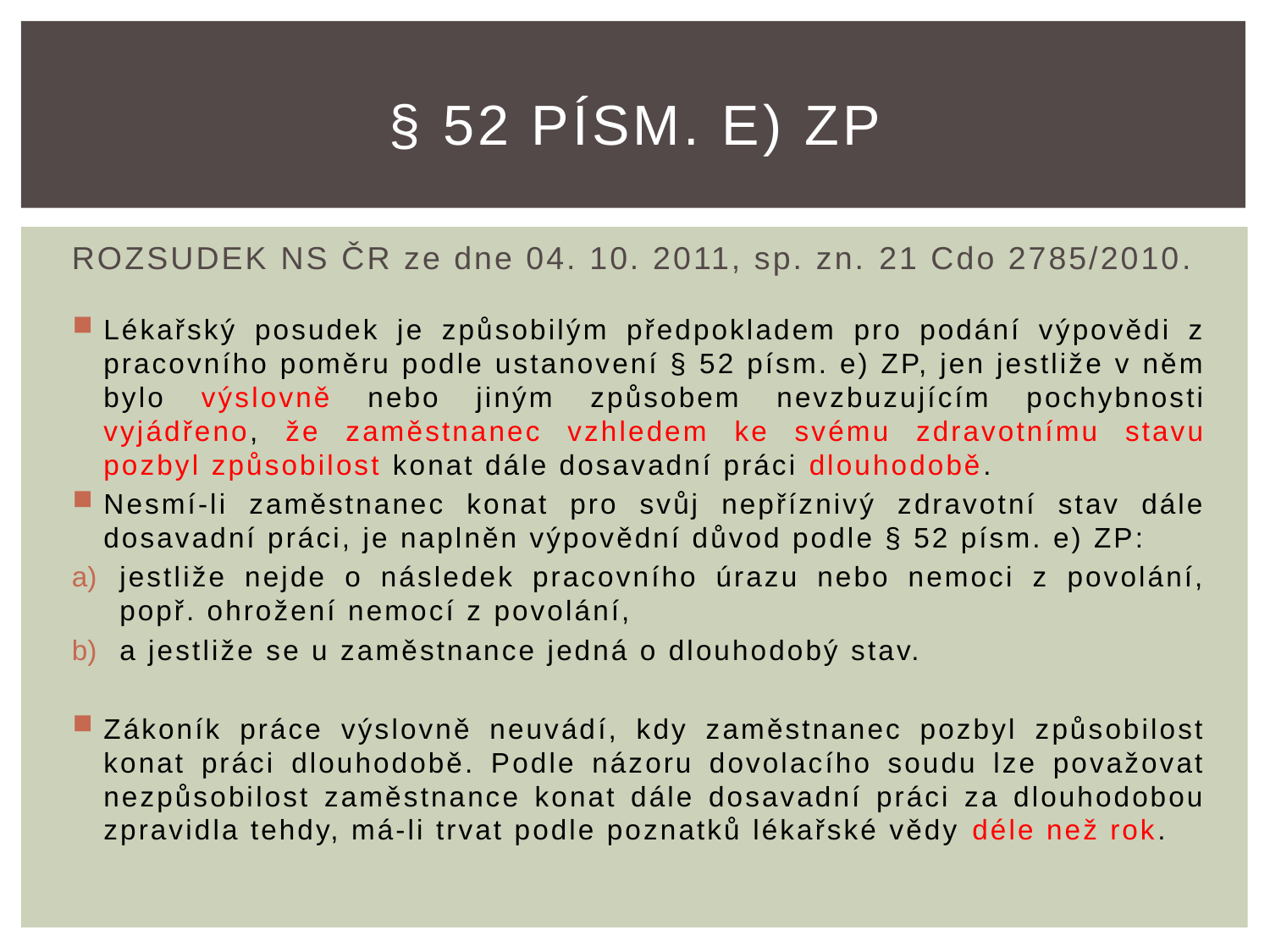

# § 52 písm. E) ZP
ROZSUDEK NS ČR ze dne 04. 10. 2011, sp. zn. 21 Cdo 2785/2010.

Lékařský posudek je způsobilým předpokladem pro podání výpovědi z pracovního poměru podle ustanovení § 52 písm. e) ZP, jen jestliže v něm bylo výslovně nebo jiným způsobem nevzbuzujícím pochybnosti vyjádřeno, že zaměstnanec vzhledem ke svému zdravotnímu stavu pozbyl způsobilost konat dále dosavadní práci dlouhodobě.
Nesmí-li zaměstnanec konat pro svůj nepříznivý zdravotní stav dále dosavadní práci, je naplněn výpovědní důvod podle § 52 písm. e) ZP:
jestliže nejde o následek pracovního úrazu nebo nemoci z povolání, popř. ohrožení nemocí z povolání,
a jestliže se u zaměstnance jedná o dlouhodobý stav.

Zákoník práce výslovně neuvádí, kdy zaměstnanec pozbyl způsobilost konat práci dlouhodobě. Podle názoru dovolacího soudu lze považovat nezpůsobilost zaměstnance konat dále dosavadní práci za dlouhodobou zpravidla tehdy, má-li trvat podle poznatků lékařské vědy déle než rok.